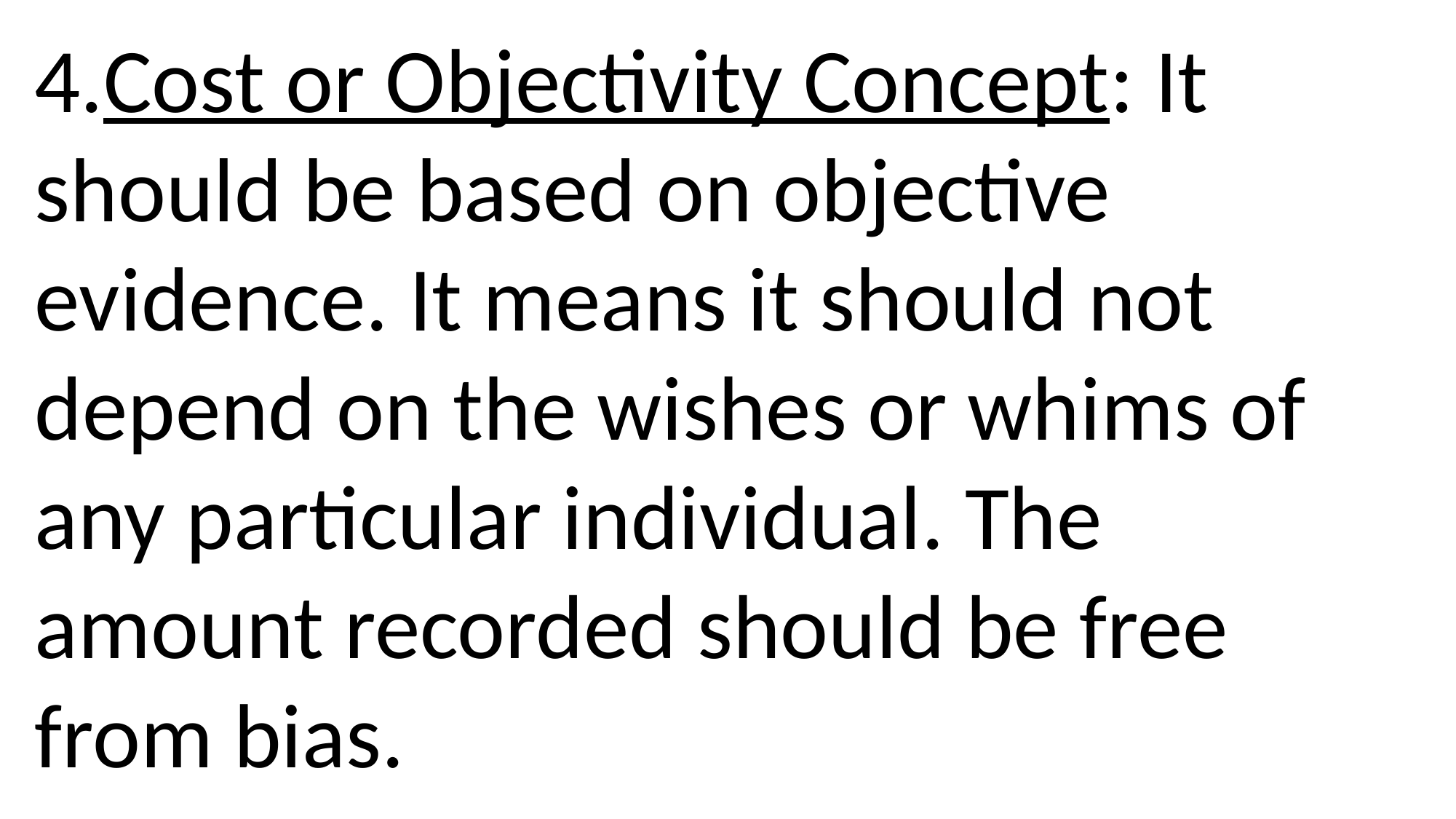

4.Cost or Objectivity Concept: It should be based on objective evidence. It means it should not depend on the wishes or whims of any particular individual. The amount recorded should be free from bias.